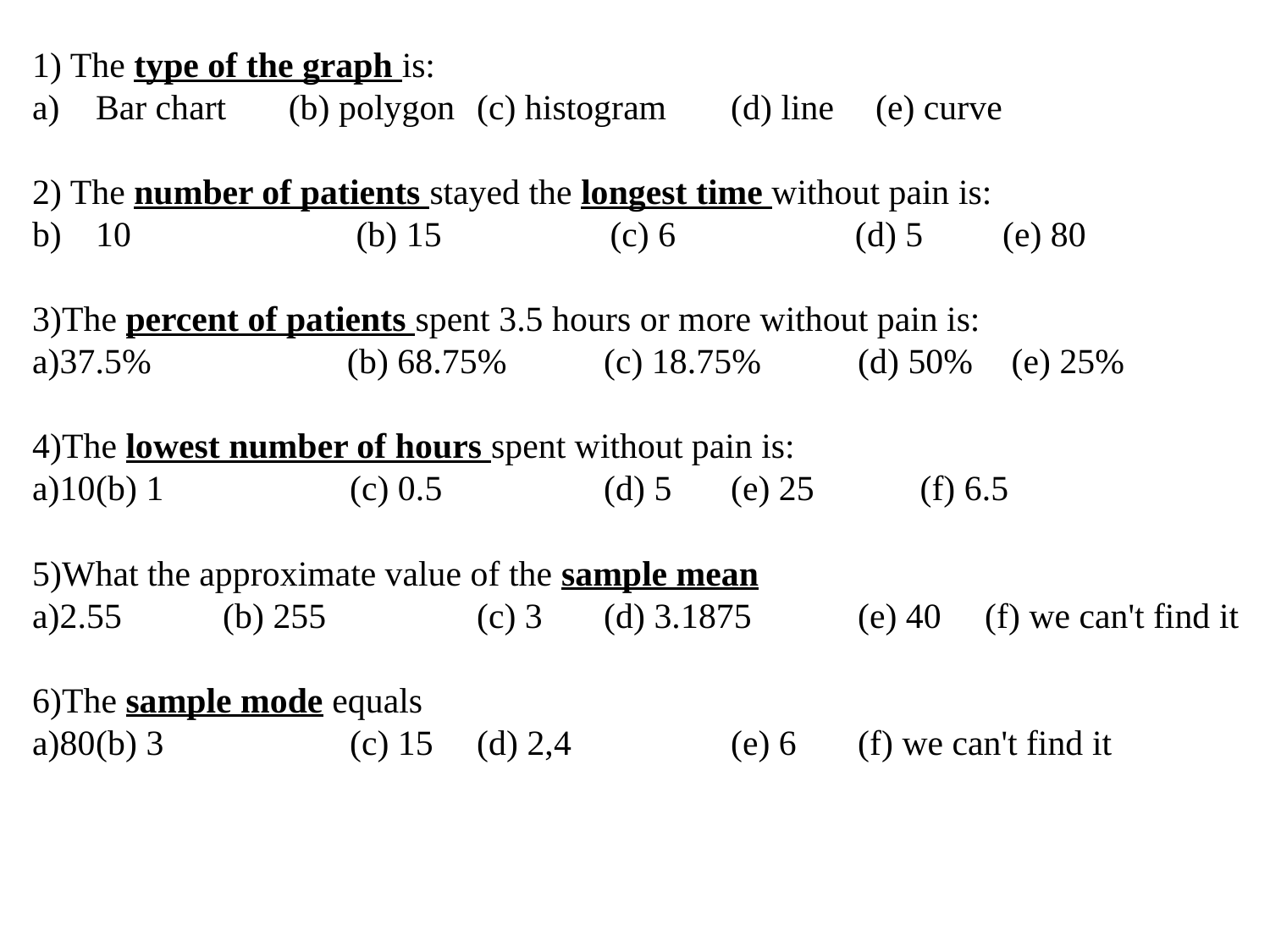

1) The type of the graph is:
Bar chart       (b) polygon	(c) histogram	(d) line	  (e) curve

2) The number of patients stayed the longest time without pain is:
10	               (b) 15	               (c) 6	              (d) 5	  (e) 80

3)The percent of patients spent 3.5 hours or more without pain is:
a)37.5%	              (b) 68.75%	(c) 18.75%	(d) 50%	   (e) 25%

4)The lowest number of hours spent without pain is:
a)10	(b) 1		(c) 0.5		(d) 5	(e) 25	       (f) 6.5

5)What the approximate value of the sample mean
a)2.55	(b) 255		(c) 3	(d) 3.1875	(e) 40	(f) we can't find it

6)The sample mode equals
a)80	(b) 3		(c) 15	(d) 2,4		(e) 6	(f) we can't find it